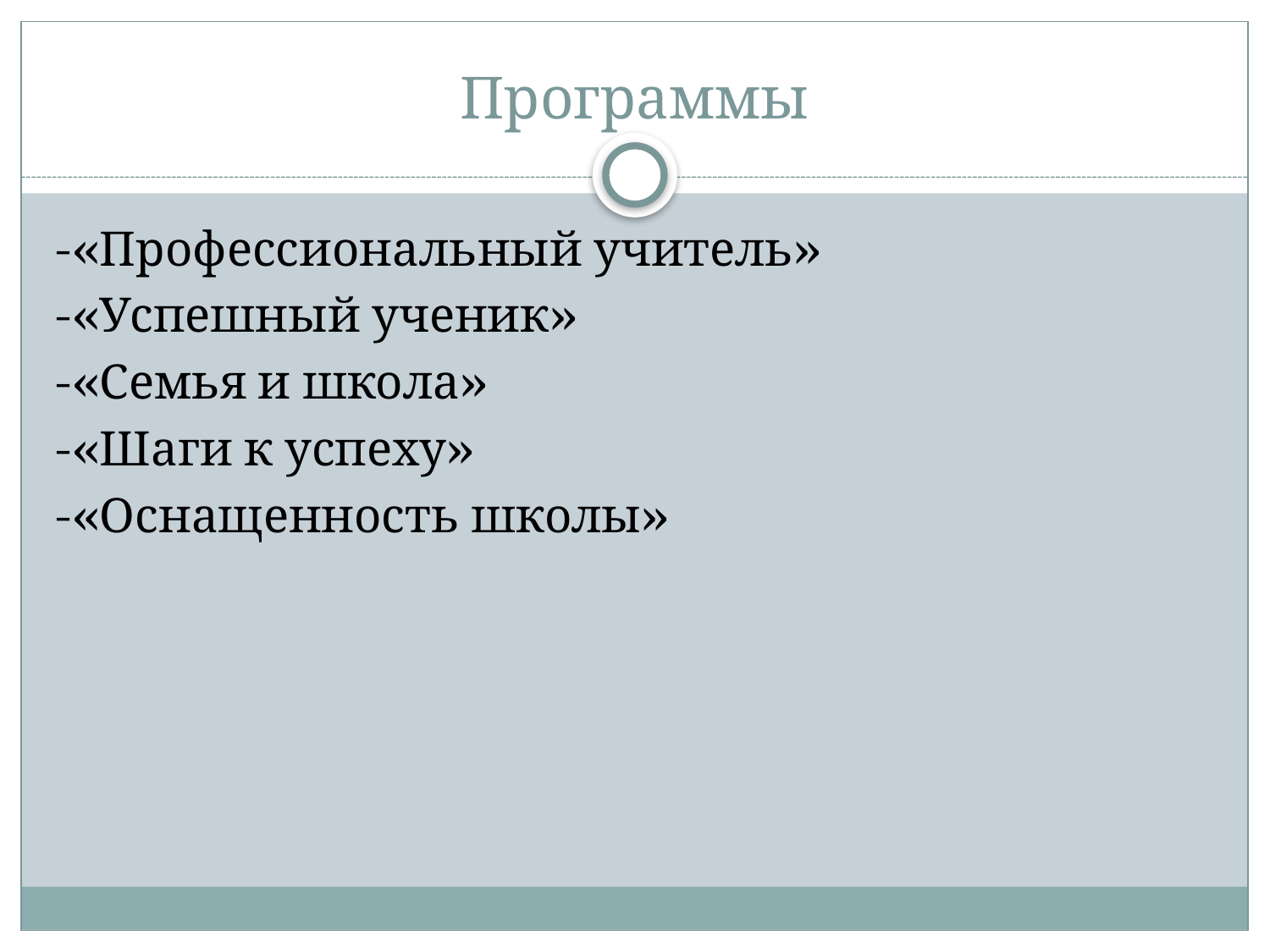

# Программы
-«Профессиональный учитель»
-«Успешный ученик»
-«Семья и школа»
-«Шаги к успеху»
-«Оснащенность школы»